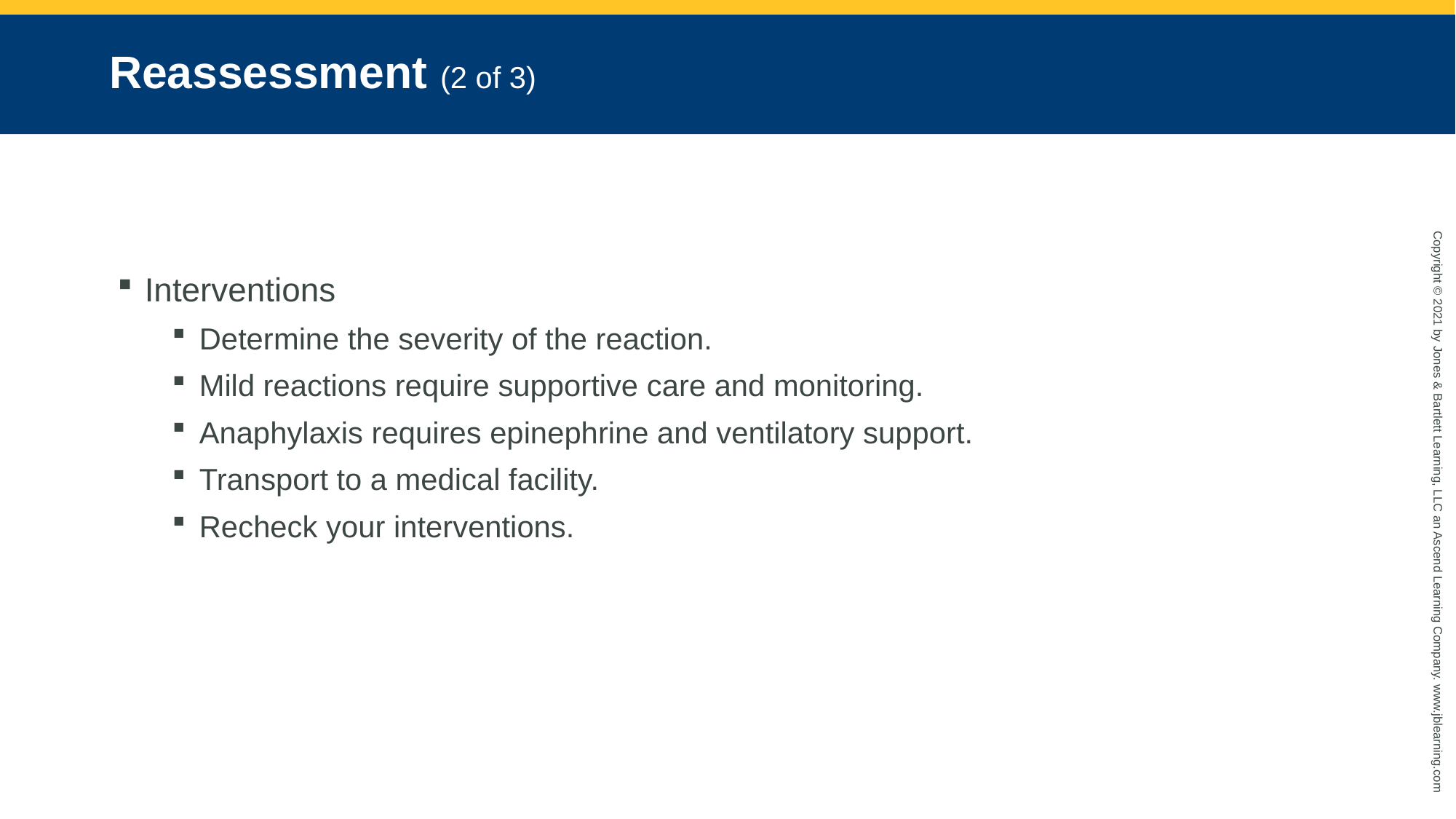

# Reassessment (2 of 3)
Interventions
Determine the severity of the reaction.
Mild reactions require supportive care and monitoring.
Anaphylaxis requires epinephrine and ventilatory support.
Transport to a medical facility.
Recheck your interventions.